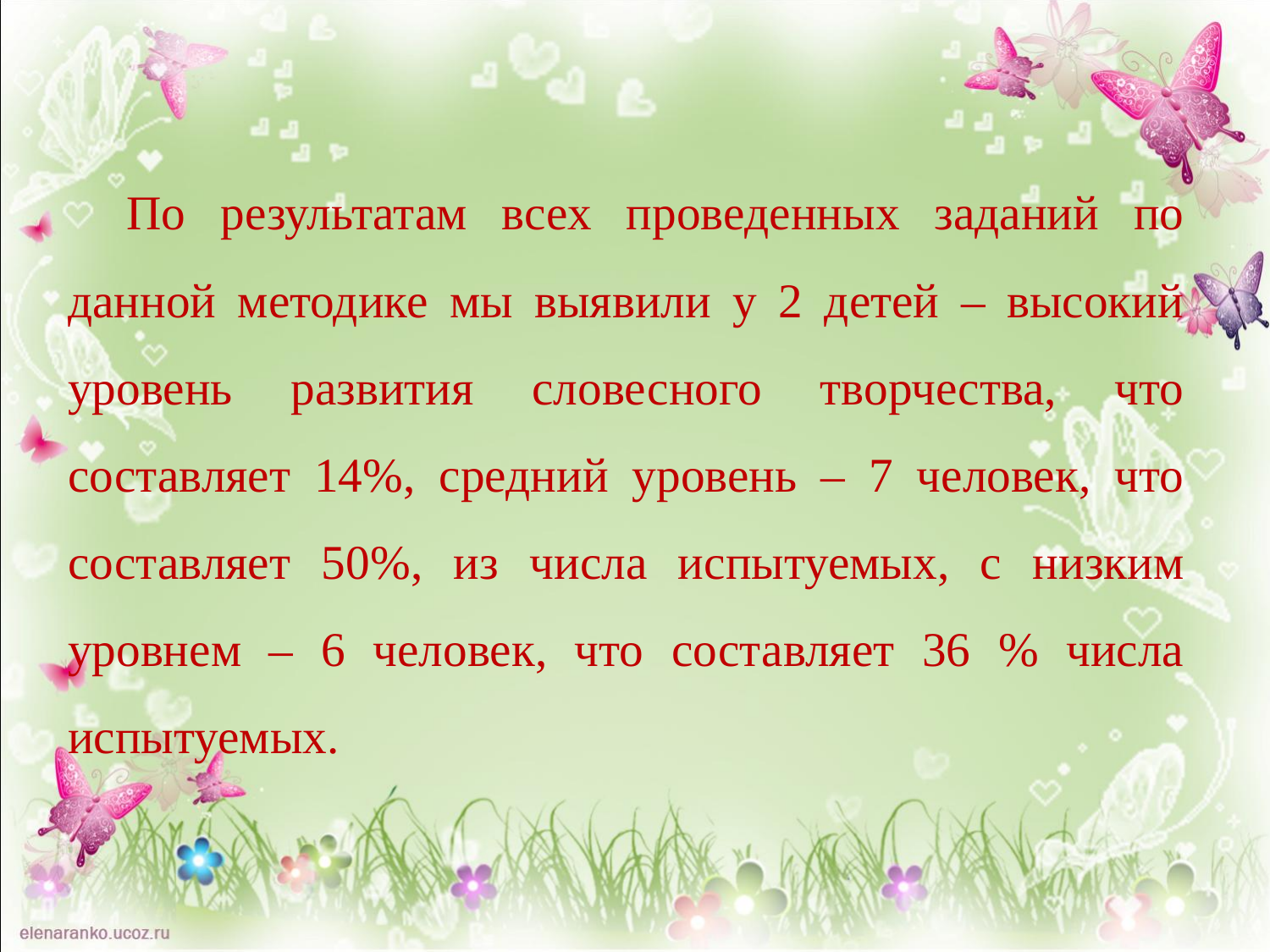

По результатам всех проведенных заданий по данной методике мы выявили у 2 детей – высокий уровень развития словесного творчества, что составляет 14%, средний уровень – 7 человек, что составляет 50%, из числа испытуемых, с низким уровнем – 6 человек, что составляет 36 % числа испытуемых.